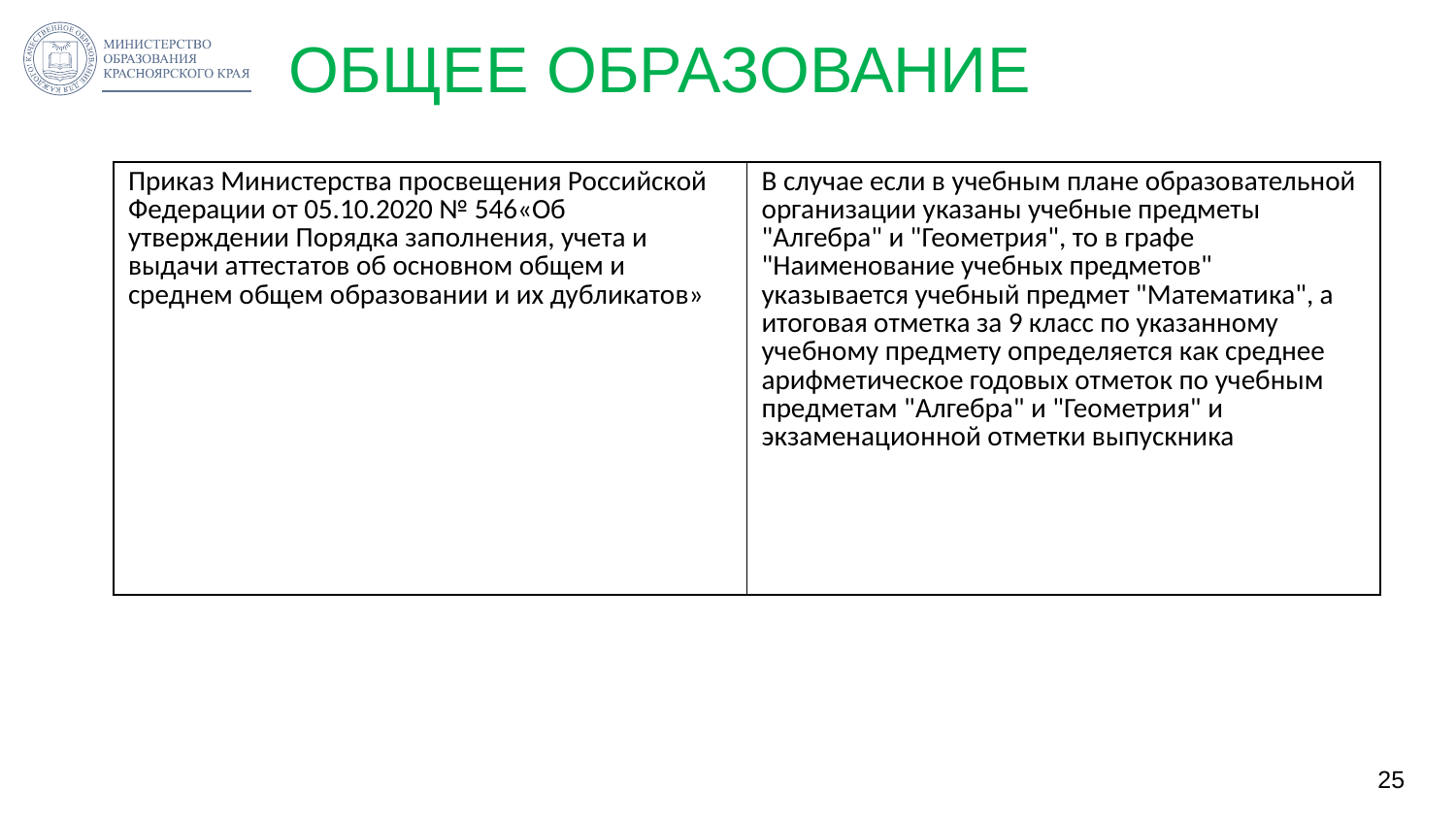

# ОБЩЕЕ ОБРАЗОВАНИЕ
| Приказ Министерства просвещения Российской Федерации от 05.10.2020 № 546«Об утверждении Порядка заполнения, учета и выдачи аттестатов об основном общем и среднем общем образовании и их дубликатов» | В случае если в учебным плане образовательной организации указаны учебные предметы "Алгебра" и "Геометрия", то в графе "Наименование учебных предметов" указывается учебный предмет "Математика", а итоговая отметка за 9 класс по указанному учебному предмету определяется как среднее арифметическое годовых отметок по учебным предметам "Алгебра" и "Геометрия" и экзаменационной отметки выпускника |
| --- | --- |
25